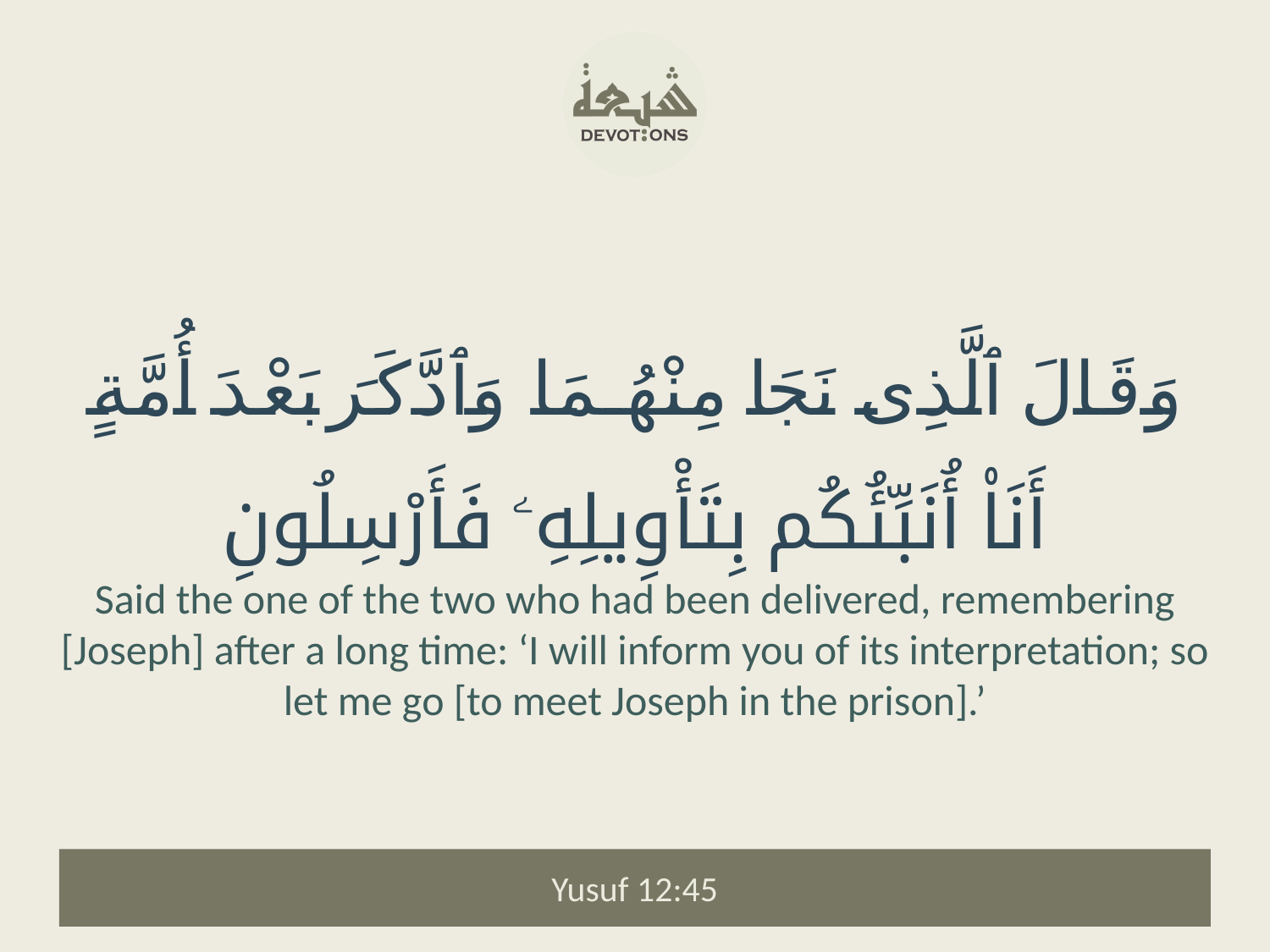

وَقَالَ ٱلَّذِى نَجَا مِنْهُمَا وَٱدَّكَرَ بَعْدَ أُمَّةٍ أَنَا۠ أُنَبِّئُكُم بِتَأْوِيلِهِۦ فَأَرْسِلُونِ
Said the one of the two who had been delivered, remembering [Joseph] after a long time: ‘I will inform you of its interpretation; so let me go [to meet Joseph in the prison].’
Yusuf 12:45